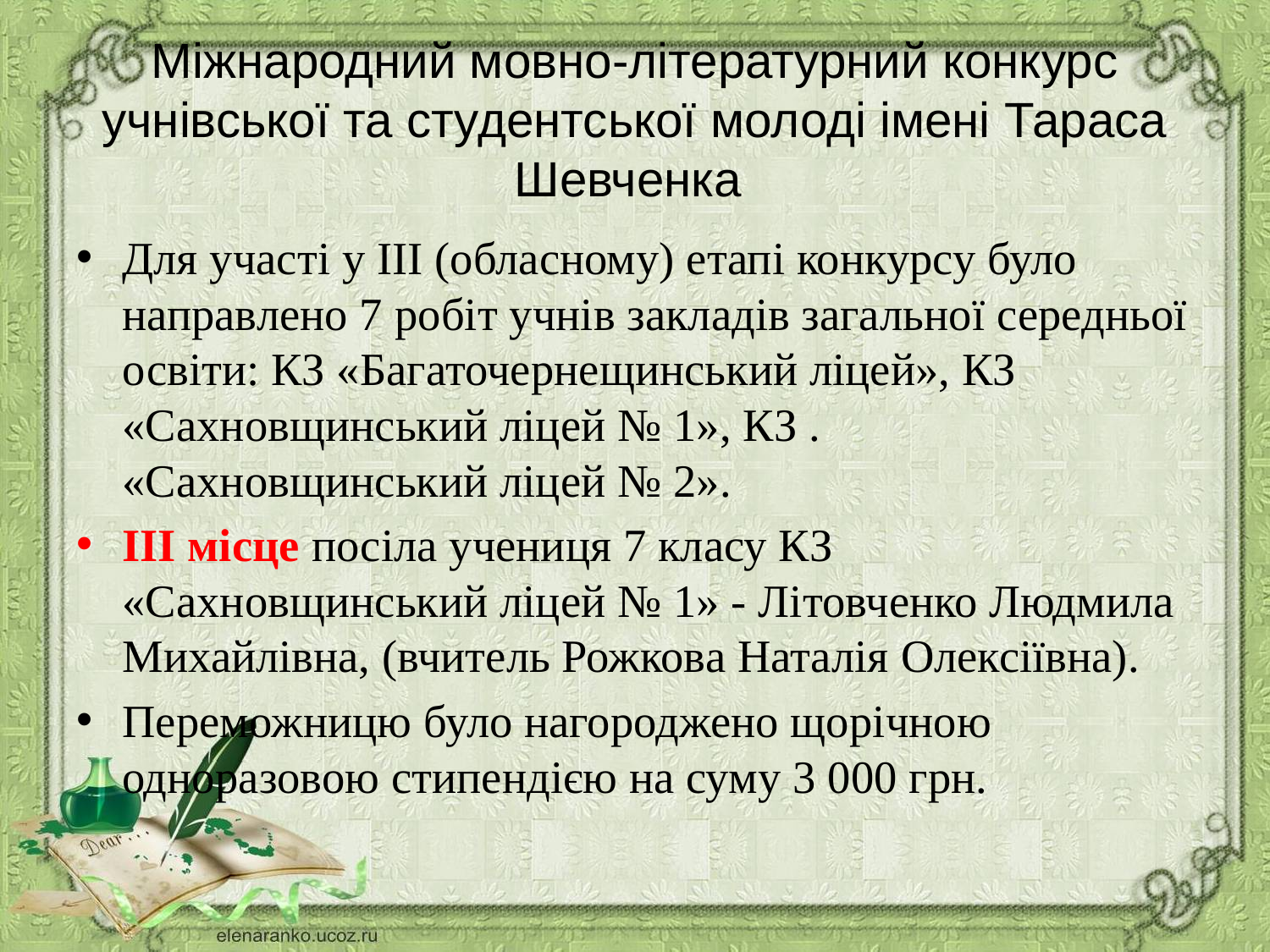

# Міжнародний мовно-літературний конкурс учнівської та студентської молоді імені Тараса Шевченка
Для участі у ІІІ (обласному) етапі конкурсу було направлено 7 робіт учнів закладів загальної середньої освіти: КЗ «Багаточернещинський ліцей», КЗ «Сахновщинський ліцей № 1», КЗ . «Сахновщинський ліцей № 2».
ІІІ місце посіла учениця 7 класу КЗ «Сахновщинський ліцей № 1» - Літовченко Людмила Михайлівна, (вчитель Рожкова Наталія Олексіївна).
Переможницю було нагороджено щорічною одноразовою стипендією на суму 3 000 грн.